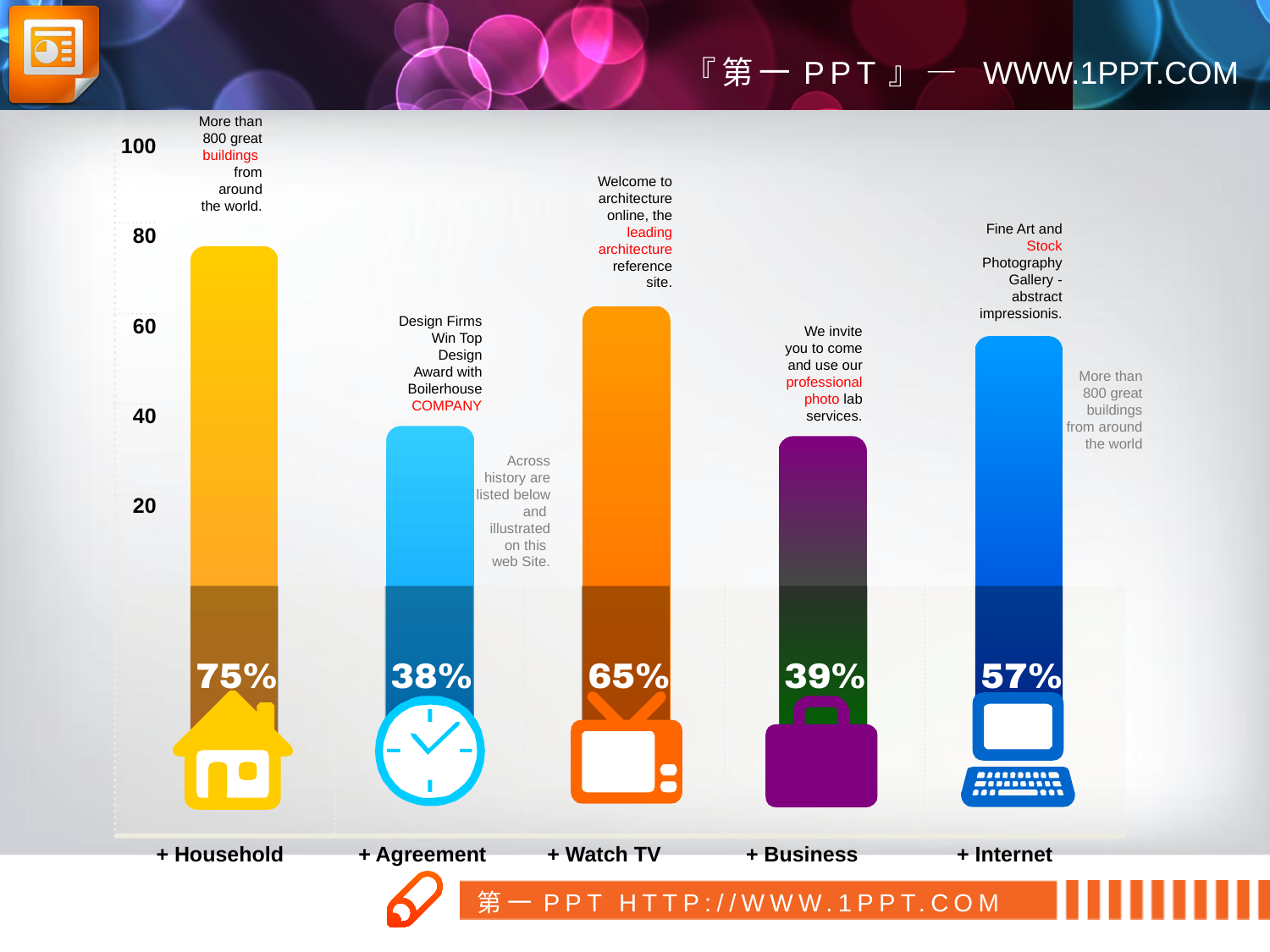

More than 800 great buildings
from around the world.
100

Welcome to architecture online, the leading architecture reference site.
Fine Art and Stock Photography Gallery - abstract impressionis.
80

60
Design Firms Win Top Design Award with Boilerhouse COMPANY

We invite you to come and use our professional photo lab services.

More than 800 great buildings from around the world
40

Across history are
listed below and
illustrated on this
web Site.
20

75%
38%
65%
39%
57%

+ Household
+ Agreement
+ Watch TV
+ Business
+ Internet